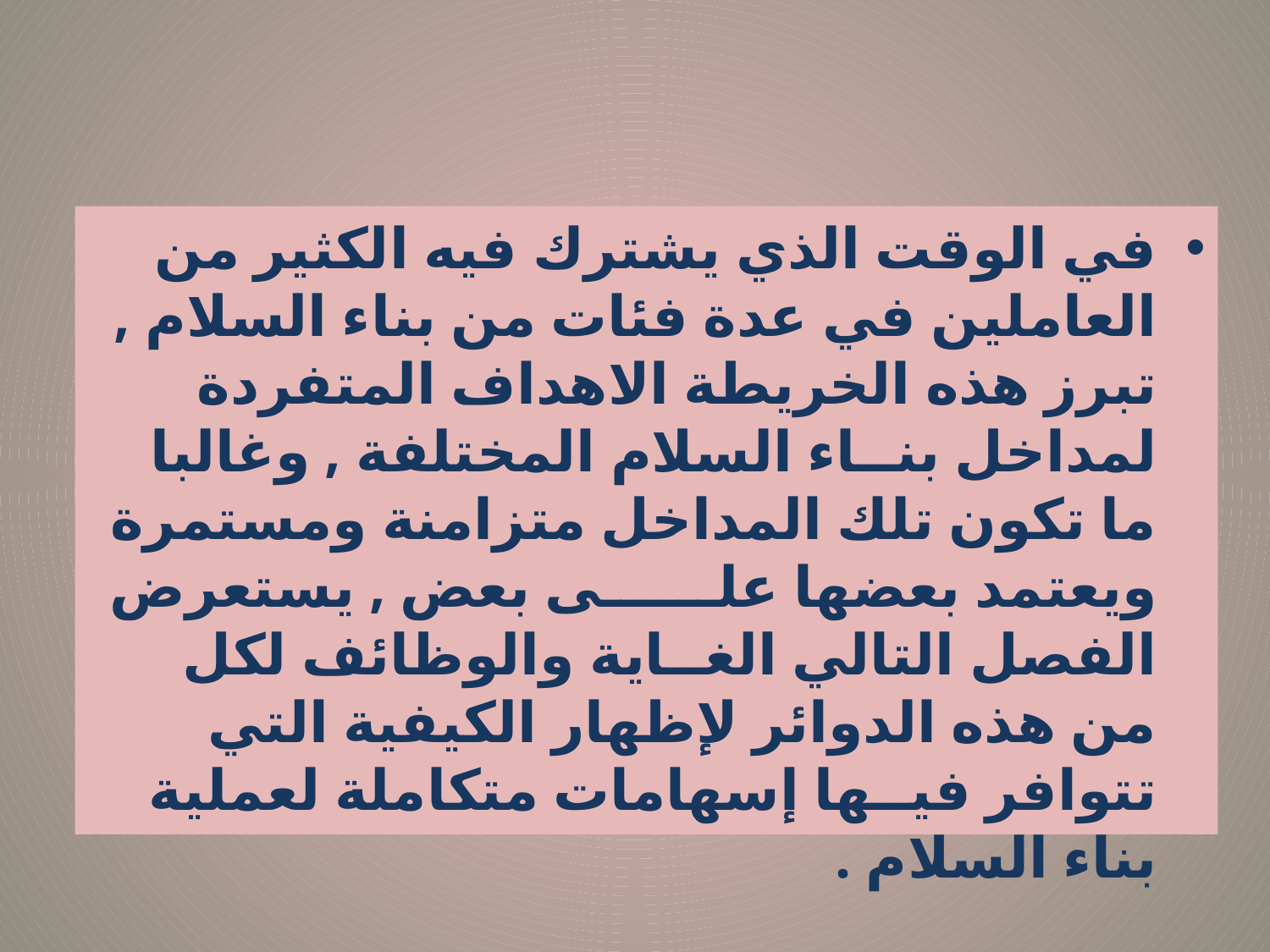

في الوقت الذي يشترك فيه الكثير من العاملين في عدة فئات من بناء السلام , تبرز هذه الخريطة الاهداف المتفردة لمداخل بنــاء السلام المختلفة , وغالبا ما تكون تلك المداخل متزامنة ومستمرة ويعتمد بعضها علــــــى بعض , يستعرض الفصل التالي الغــاية والوظائف لكل من هذه الدوائر لإظهار الكيفية التي تتوافر فيــها إسهامات متكاملة لعملية بناء السلام .